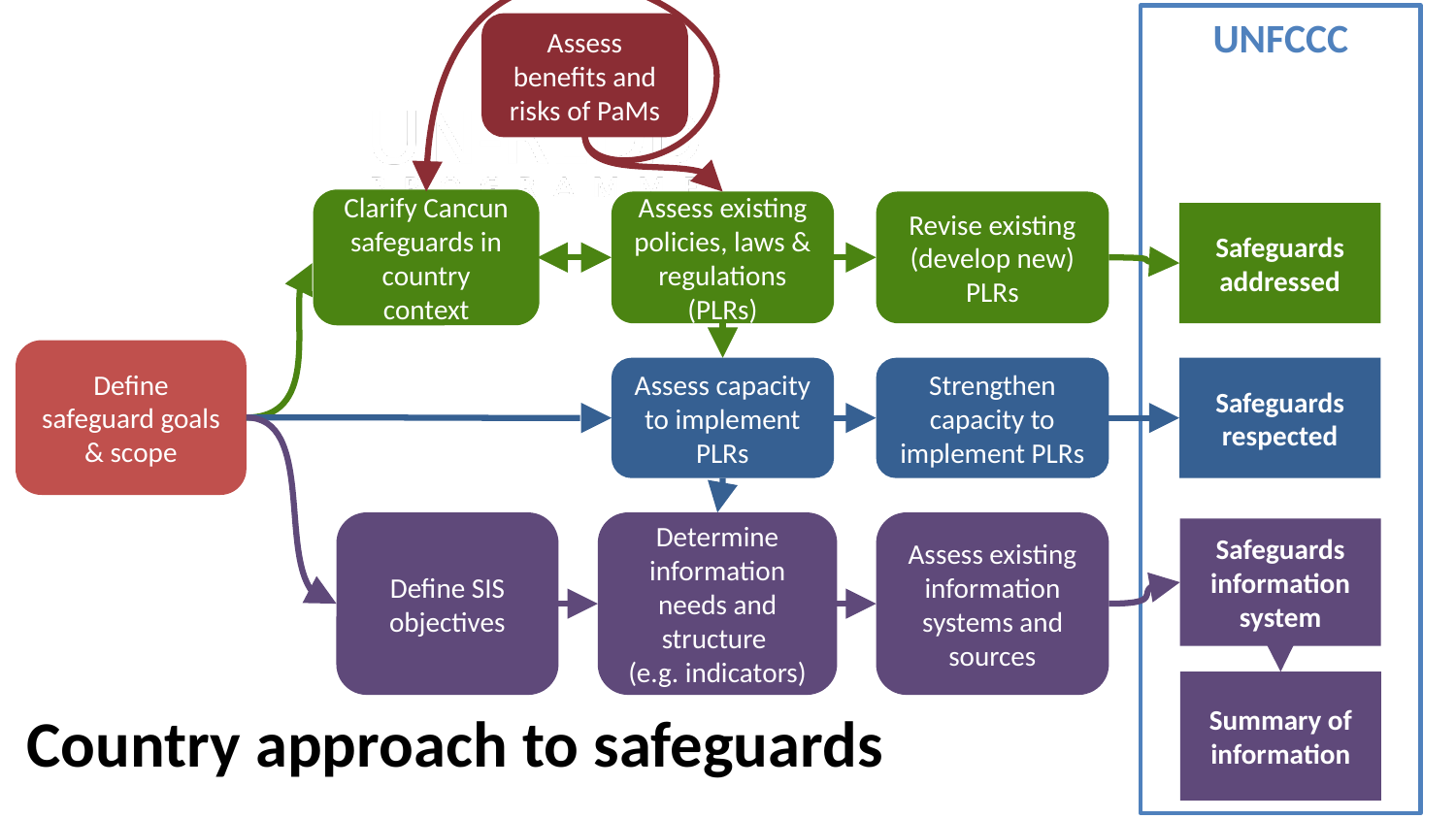

UNFCCC

Assess benefits and risks of PaMs
Clarify Cancun safeguards in country context
Assess existing policies, laws & regulations (PLRs)
Revise existing (develop new) PLRs
Safeguards addressed
Define safeguard goals & scope
Assess capacity to implement PLRs
Strengthen capacity to implement PLRs
Safeguards respected
Determine information needs and structure
(e.g. indicators)
Define SIS objectives
Assess existing information systems and sources
Safeguards information system
Summary of information
Country approach to safeguards